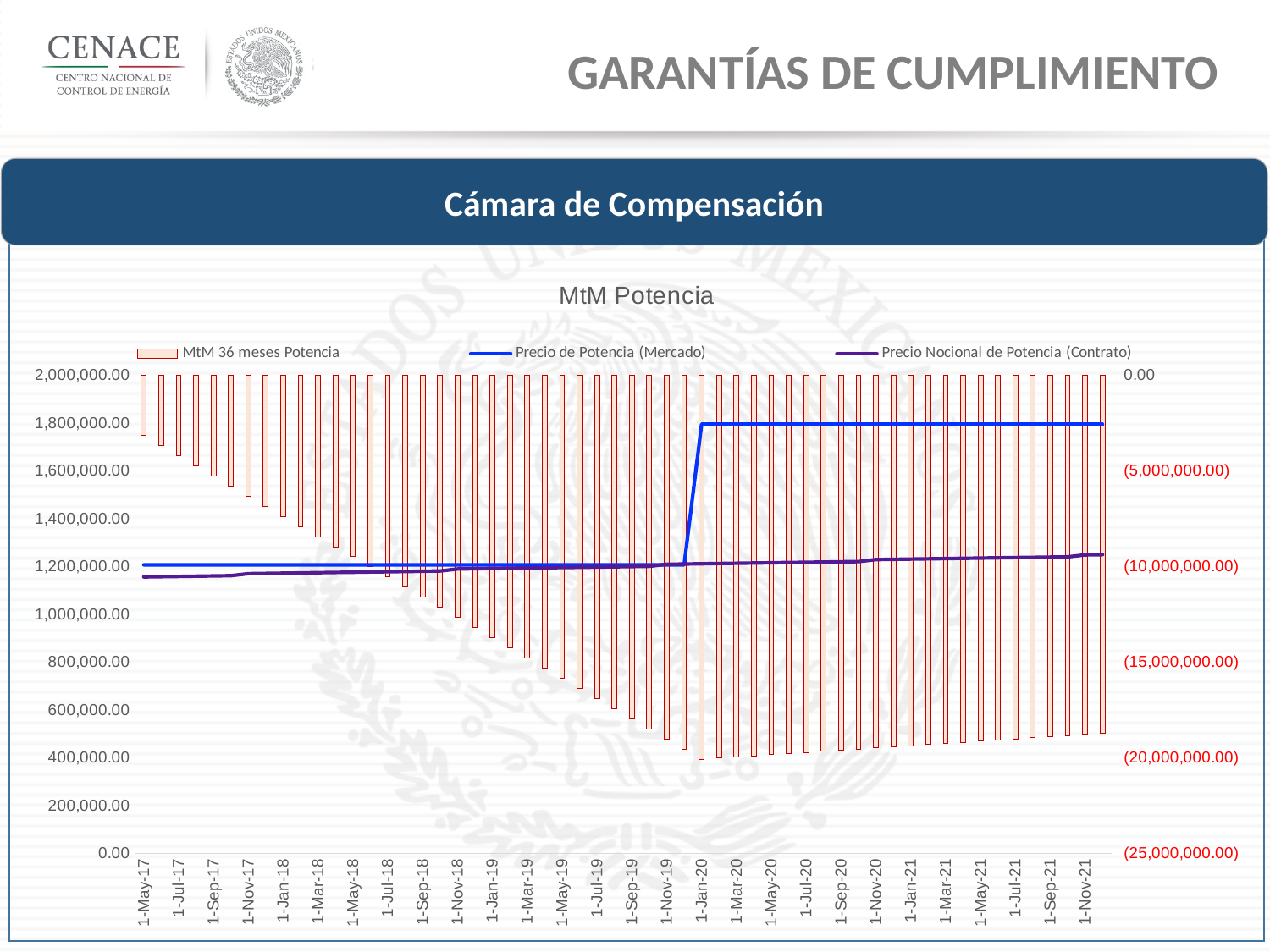

Garantías de Cumplimiento
Cámara de Compensación

### Chart: MtM Potencia

| Category | MtM 36 meses Potencia | Precio de Potencia (Mercado) | Precio Nocional de Potencia (Contrato) |
|---|---|---|---|
| 42856 | -3134977.09411236 | 1207324.991808 | 1156726.84994892 |
| 42887 | -3663716.83049178 | 1207324.991808 | 1157753.63308384 |
| 42917 | -4194106.00190309 | 1207324.991808 | 1158780.41621876 |
| 42948 | -4722885.12174522 | 1207324.991808 | 1159807.19935369 |
| 42979 | -5251683.93331871 | 1207324.991808 | 1160833.98248861 |
| 43009 | -5782030.90816282 | 1207324.991808 | 1161860.76562353 |
| 43040 | -6310869.10319902 | 1207324.991808 | 1170243.07290246 |
| 43070 | -6841087.18639363 | 1207324.991808 | 1171269.85603738 |
| 43101 | -7370105.82973914 | 1207324.991808 | 1172296.63917231 |
| 43132 | -7899815.94144189 | 1207324.991808 | 1173323.42230723 |
| 43160 | -8429526.05314464 | 1207324.991808 | 1174350.20544215 |
| 43191 | -8959236.16484739 | 1207324.991808 | 1175376.98857708 |
| 43221 | -9488946.27655014 | 1207324.991808 | 1176403.771712 |
| 43252 | -10018656.3882529 | 1207324.991808 | 1177430.55484692 |
| 43282 | -10548366.4999556 | 1207324.991808 | 1178457.33798185 |
| 43313 | -11078076.6116584 | 1207324.991808 | 1179484.12111677 |
| 43344 | -11607786.7233611 | 1207324.991808 | 1180510.90425169 |
| 43374 | -12137496.8350639 | 1207324.991808 | 1181537.68738662 |
| 43405 | -12667206.9467666 | 1207324.991808 | 1189919.99466554 |
| 43435 | -13196917.0584694 | 1207324.991808 | 1190946.77780047 |
| 43466 | -13726627.1701721 | 1207324.991808 | 1191973.56093539 |
| 43497 | -14256337.2818749 | 1207324.991808 | 1193000.34407031 |
| 43525 | -14786047.3935776 | 1207324.991808 | 1194027.12720524 |
| 43556 | -15315757.5052804 | 1207324.991808 | 1195053.91034016 |
| 43586 | -15845467.6169831 | 1207324.991808 | 1196080.69347508 |
| 43617 | -16375177.7286859 | 1207324.991808 | 1197107.47661001 |
| 43647 | -16904887.8403887 | 1207324.991808 | 1198134.25974493 |
| 43678 | -17434597.9520914 | 1207324.991808 | 1199161.04287985 |
| 43709 | -17964308.0637942 | 1207324.991808 | 1200187.82601478 |
| 43739 | -18494018.1754969 | 1207324.991808 | 1201214.6091497 |
| 43770 | -19023728.2871997 | 1207324.991808 | 1209596.91642863 |
| 43800 | -19553438.3989024 | 1207324.991808 | 1210623.69956355 |
| 43831 | -20083148.5106052 | 1796065.8688 | 1211650.48269847 |
| 43862 | -20024117.7453159 | 1796065.8688 | 1212677.2658334 |
| 43891 | -19965086.9800267 | 1796065.8688 | 1213704.04896832 |
| 43922 | -19906056.2147374 | 1796065.8688 | 1214730.83210324 |
| 43952 | -19847025.4494482 | 1796065.8688 | 1215757.61523817 |
| 43983 | -19787994.6841589 | 1796065.8688 | 1216784.39837309 |
| 44013 | -19728963.9188697 | 1796065.8688 | 1217811.18150801 |
| 44044 | -19669933.1535804 | 1796065.8688 | 1218837.96464294 |
| 44075 | -19610902.3882912 | 1796065.8688 | 1219864.74777786 |
| 44105 | -19551871.6230019 | 1796065.8688 | 1220891.53091278 |
| 44136 | -19492840.8577127 | 1796065.8688 | 1229273.83819171 |
| 44166 | -19433810.0924234 | 1796065.8688 | 1230300.62132663 |
| 44197 | -19374779.3271342 | 1796065.8688 | 1231327.40446156 |
| 44228 | -19315748.5618449 | 1796065.8688 | 1232354.18759648 |
| 44256 | -19256717.7965557 | 1796065.8688 | 1233380.9707314 |
| 44287 | -19197687.0312664 | 1796065.8688 | 1234407.75386633 |
| 44317 | -19138656.2659772 | 1796065.8688 | 1235434.53700125 |
| 44348 | -19079625.5006879 | 1796065.8688 | 1236461.32013617 |
| 44378 | -19020594.7353987 | 1796065.8688 | 1237488.1032711 |
| 44409 | -18961563.9701094 | 1796065.8688 | 1238514.88640602 |
| 44440 | -18902533.2048202 | 1796065.8688 | 1239541.66954094 |
| 44470 | -18843502.4395309 | 1796065.8688 | 1240568.45267587 |
| 44501 | -18784471.6742417 | 1796065.8688 | 1248950.75995479 |
| 44531 | -18725440.9089524 | 1796065.8688 | 1249977.54308972 |
37